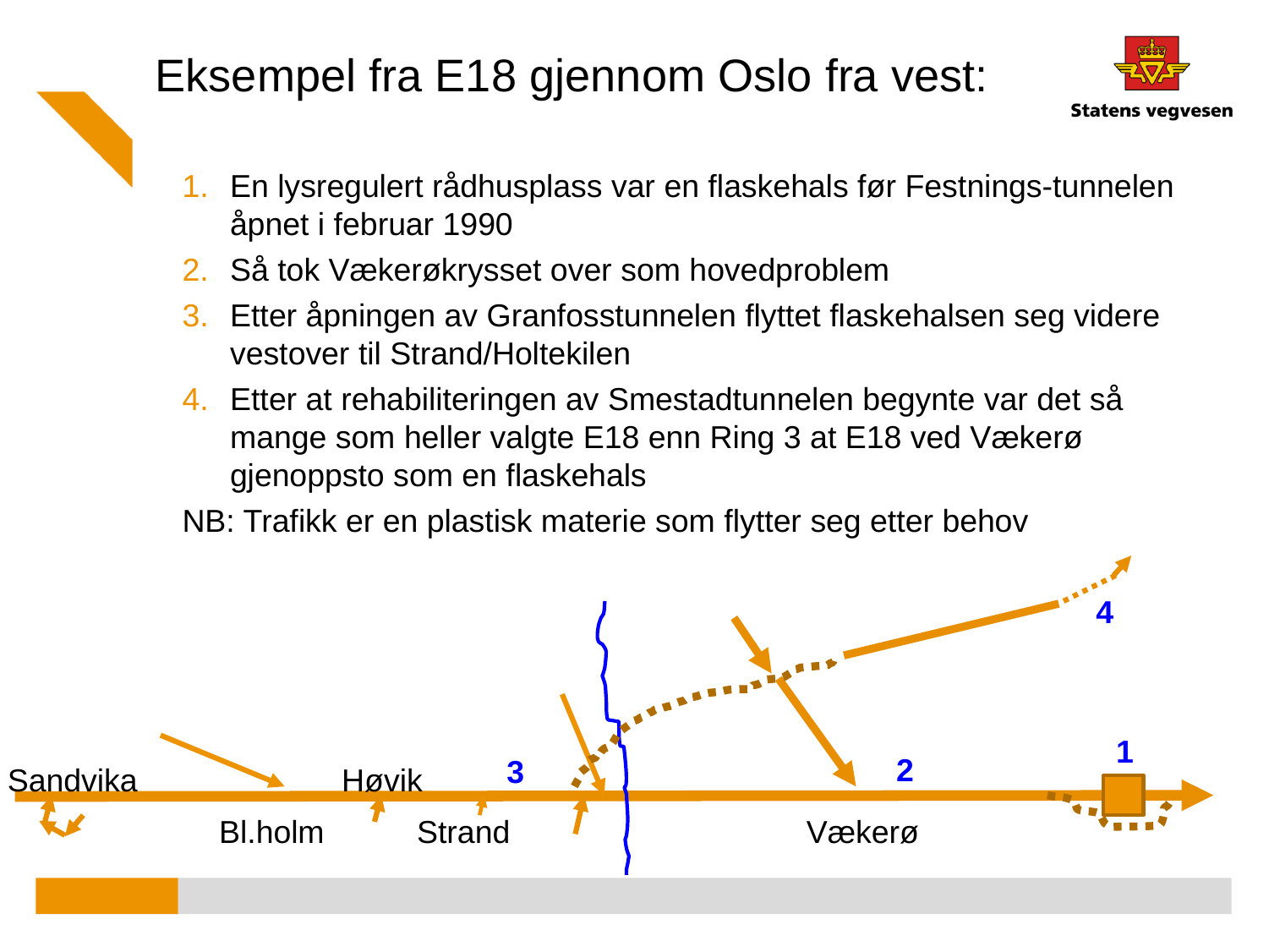

# Eksempel fra E18 gjennom Oslo fra vest:
En lysregulert rådhusplass var en flaskehals før Festnings-tunnelen åpnet i februar 1990
Så tok Vækerøkrysset over som hovedproblem
Etter åpningen av Granfosstunnelen flyttet flaskehalsen seg videre vestover til Strand/Holtekilen
Etter at rehabiliteringen av Smestadtunnelen begynte var det så mange som heller valgte E18 enn Ring 3 at E18 ved Vækerø gjenoppsto som en flaskehals
NB: Trafikk er en plastisk materie som flytter seg etter behov
4

1
2
3
Sandvika
Høvik

Bl.holm
Strand
Vækerø